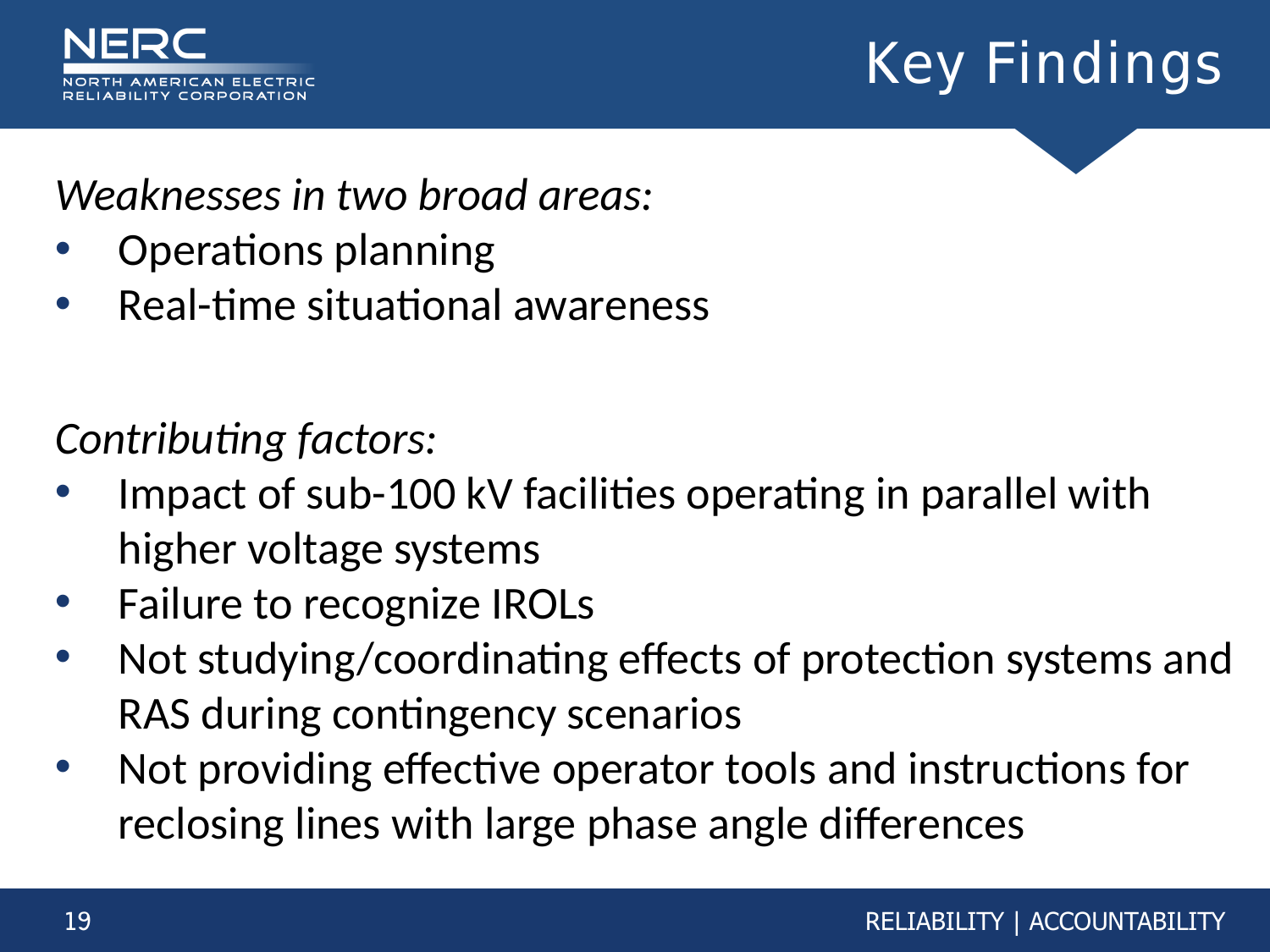

# Key Findings
Weaknesses in two broad areas:
Operations planning
Real-time situational awareness

Contributing factors:
Impact of sub-100 kV facilities operating in parallel with higher voltage systems
Failure to recognize IROLs
Not studying/coordinating effects of protection systems and RAS during contingency scenarios
Not providing effective operator tools and instructions for reclosing lines with large phase angle differences